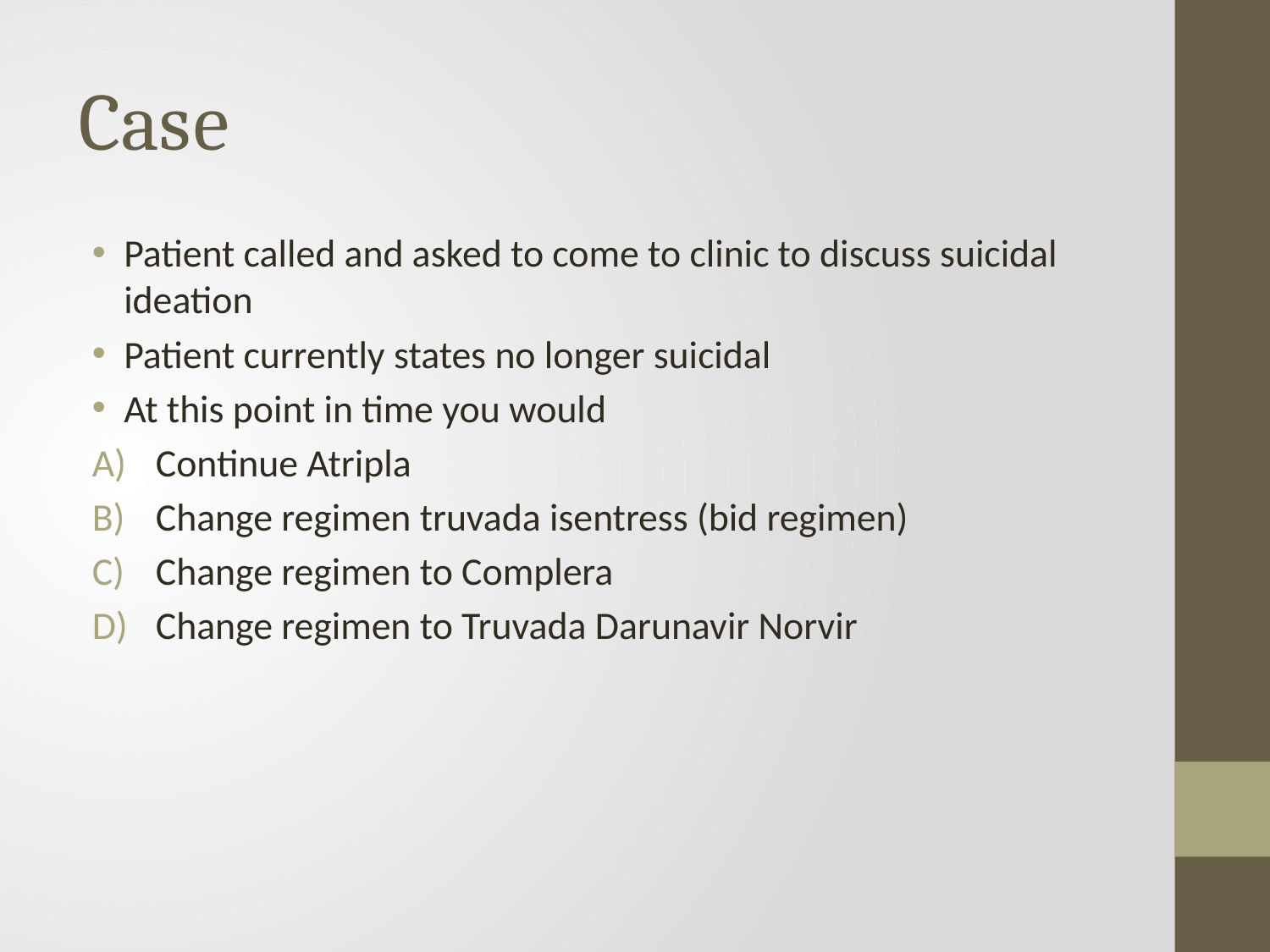

# Case
Patient called and asked to come to clinic to discuss suicidal ideation
Patient currently states no longer suicidal
At this point in time you would
Continue Atripla
Change regimen truvada isentress (bid regimen)
Change regimen to Complera
Change regimen to Truvada Darunavir Norvir